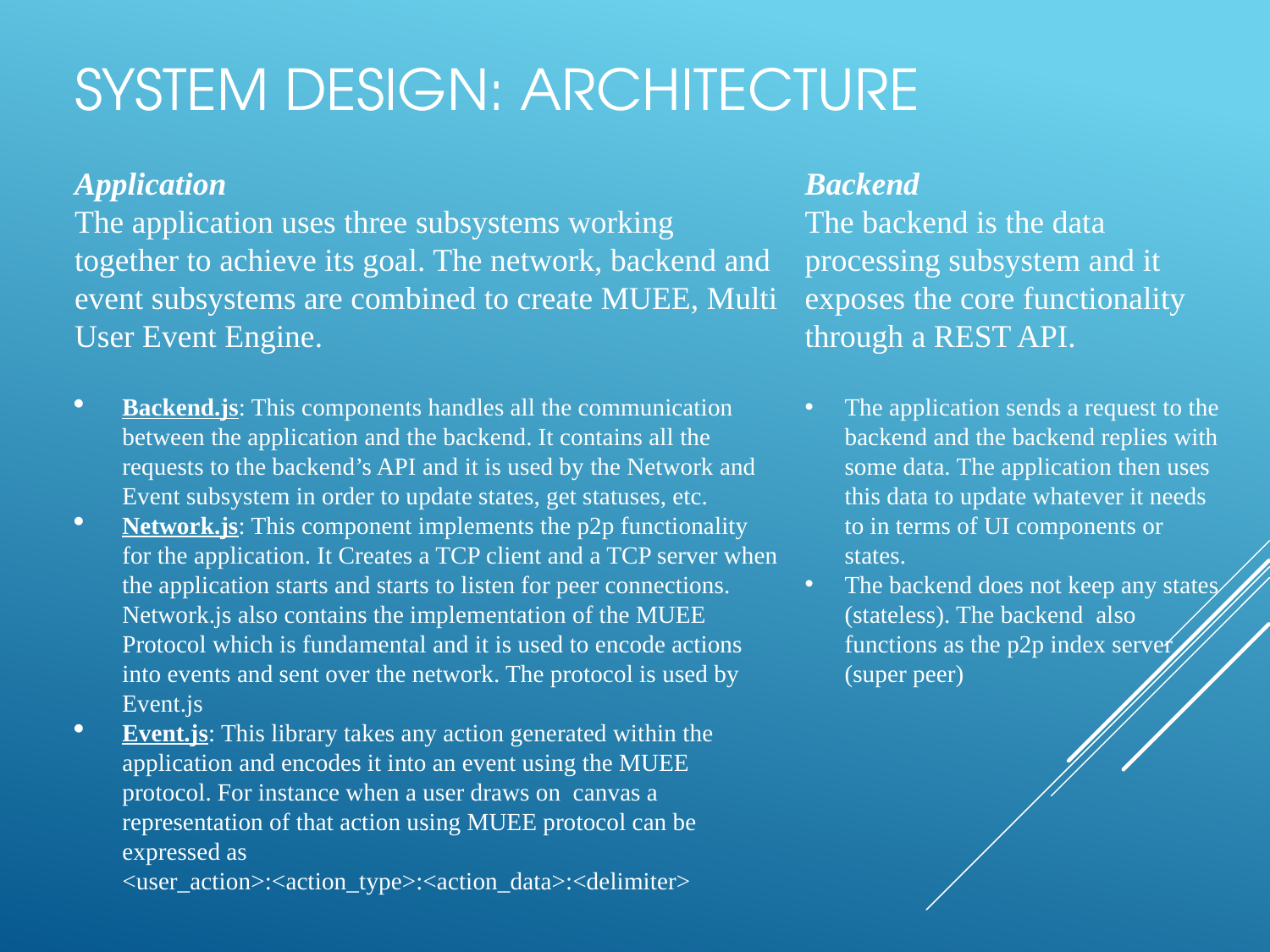

System Design: Architecture
Application
The application uses three subsystems working together to achieve its goal. The network, backend and event subsystems are combined to create MUEE, Multi User Event Engine.

Backend.js: This components handles all the communication between the application and the backend. It contains all the requests to the backend’s API and it is used by the Network and Event subsystem in order to update states, get statuses, etc.
Network.js: This component implements the p2p functionality for the application. It Creates a TCP client and a TCP server when the application starts and starts to listen for peer connections. Network.js also contains the implementation of the MUEE Protocol which is fundamental and it is used to encode actions into events and sent over the network. The protocol is used by Event.js
Event.js: This library takes any action generated within the application and encodes it into an event using the MUEE protocol. For instance when a user draws on  canvas a representation of that action using MUEE protocol can be expressed as <user_action>:<action_type>:<action_data>:<delimiter>
Backend
The backend is the data processing subsystem and it exposes the core functionality through a REST API.

The application sends a request to the backend and the backend replies with some data. The application then uses this data to update whatever it needs to in terms of UI components or states.
The backend does not keep any states (stateless). The backend  also functions as the p2p index server (super peer)